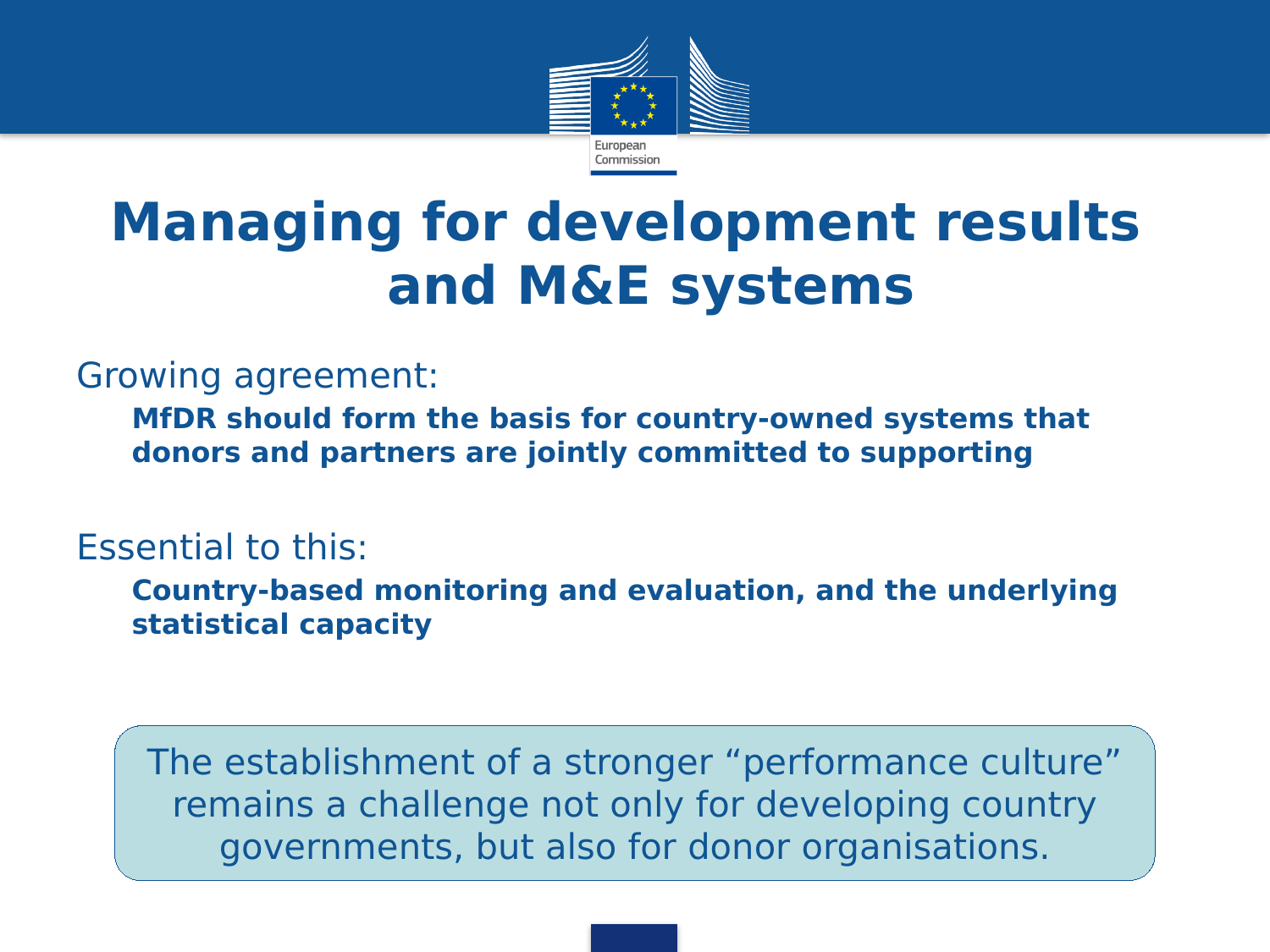

# Managing for development results and M&E systems
Growing agreement:
MfDR should form the basis for country-owned systems that donors and partners are jointly committed to supporting

Essential to this:
Country-based monitoring and evaluation, and the underlying statistical capacity

The establishment of a stronger “performance culture” remains a challenge not only for developing country governments, but also for donor organisations.